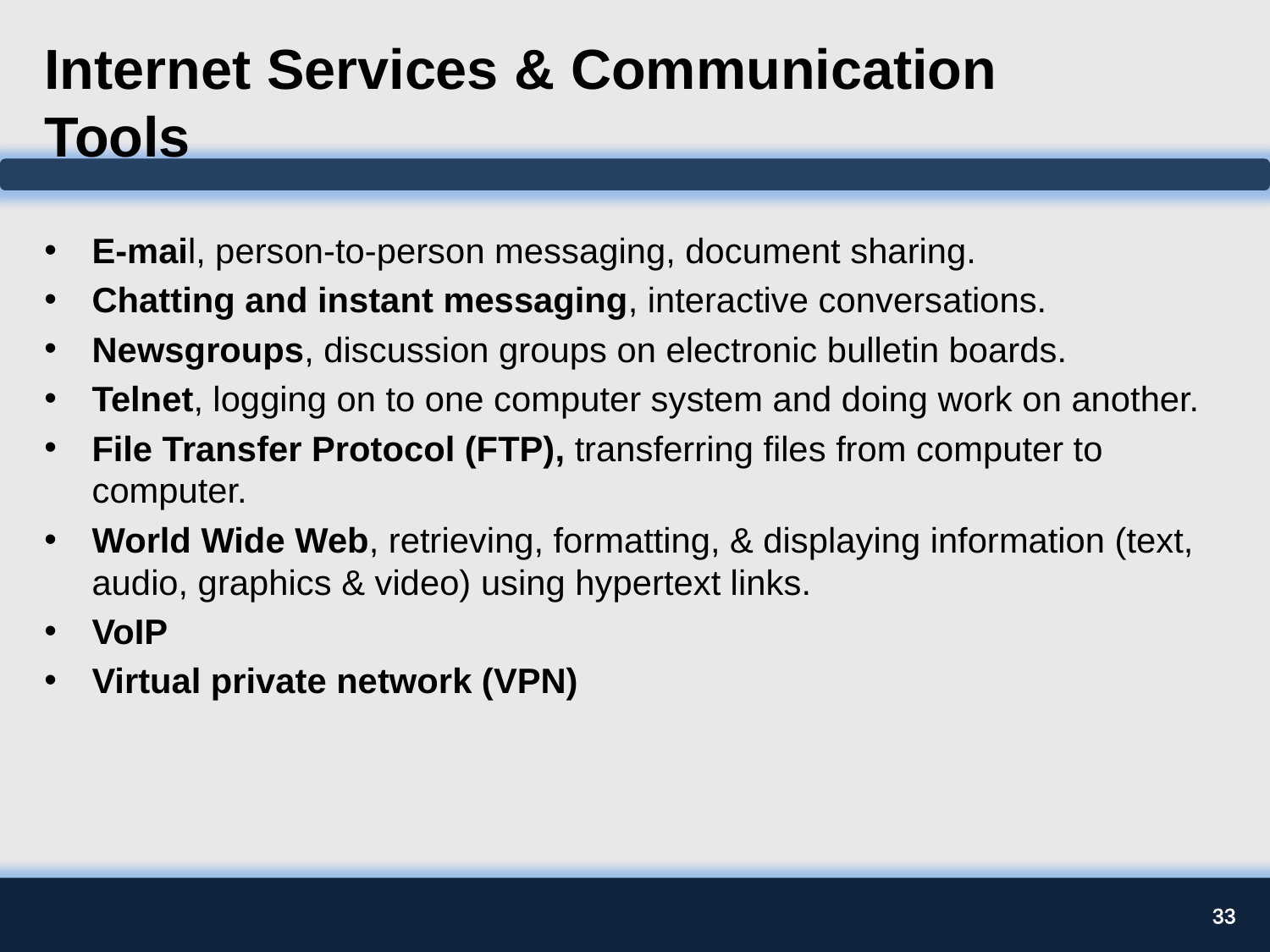

# Internet Services & Communication Tools
E-mail, person-to-person messaging, document sharing.
Chatting and instant messaging, interactive conversations.
Newsgroups, discussion groups on electronic bulletin boards.
Telnet, logging on to one computer system and doing work on another.
File Transfer Protocol (FTP), transferring files from computer to computer.
World Wide Web, retrieving, formatting, & displaying information (text, audio, graphics & video) using hypertext links.
VoIP
Virtual private network (VPN)

33